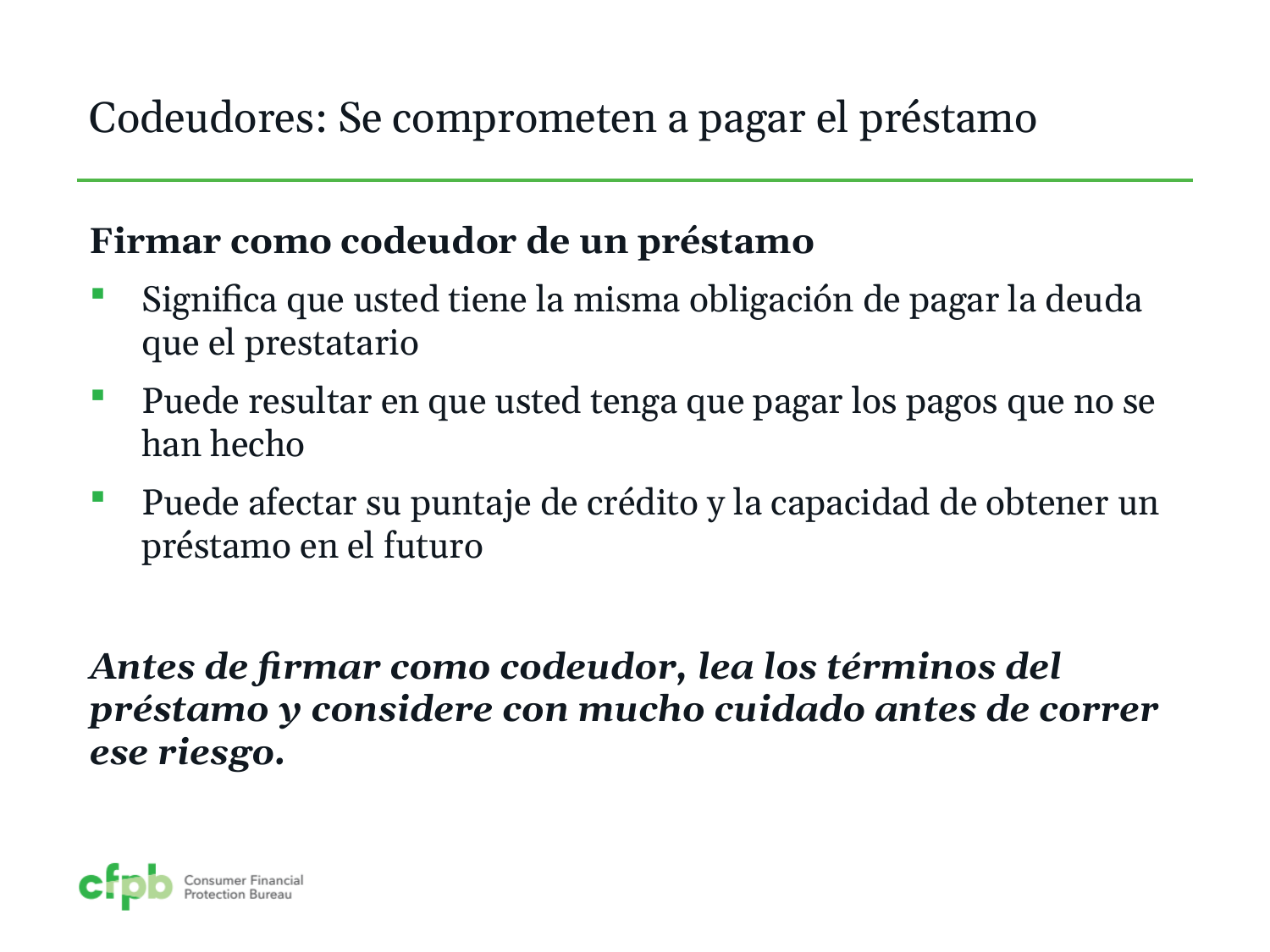

# Codeudores: Se comprometen a pagar el préstamo
Firmar como codeudor de un préstamo
Significa que usted tiene la misma obligación de pagar la deuda que el prestatario
Puede resultar en que usted tenga que pagar los pagos que no se han hecho
Puede afectar su puntaje de crédito y la capacidad de obtener un préstamo en el futuro

Antes de firmar como codeudor, lea los términos del préstamo y considere con mucho cuidado antes de correr ese riesgo.